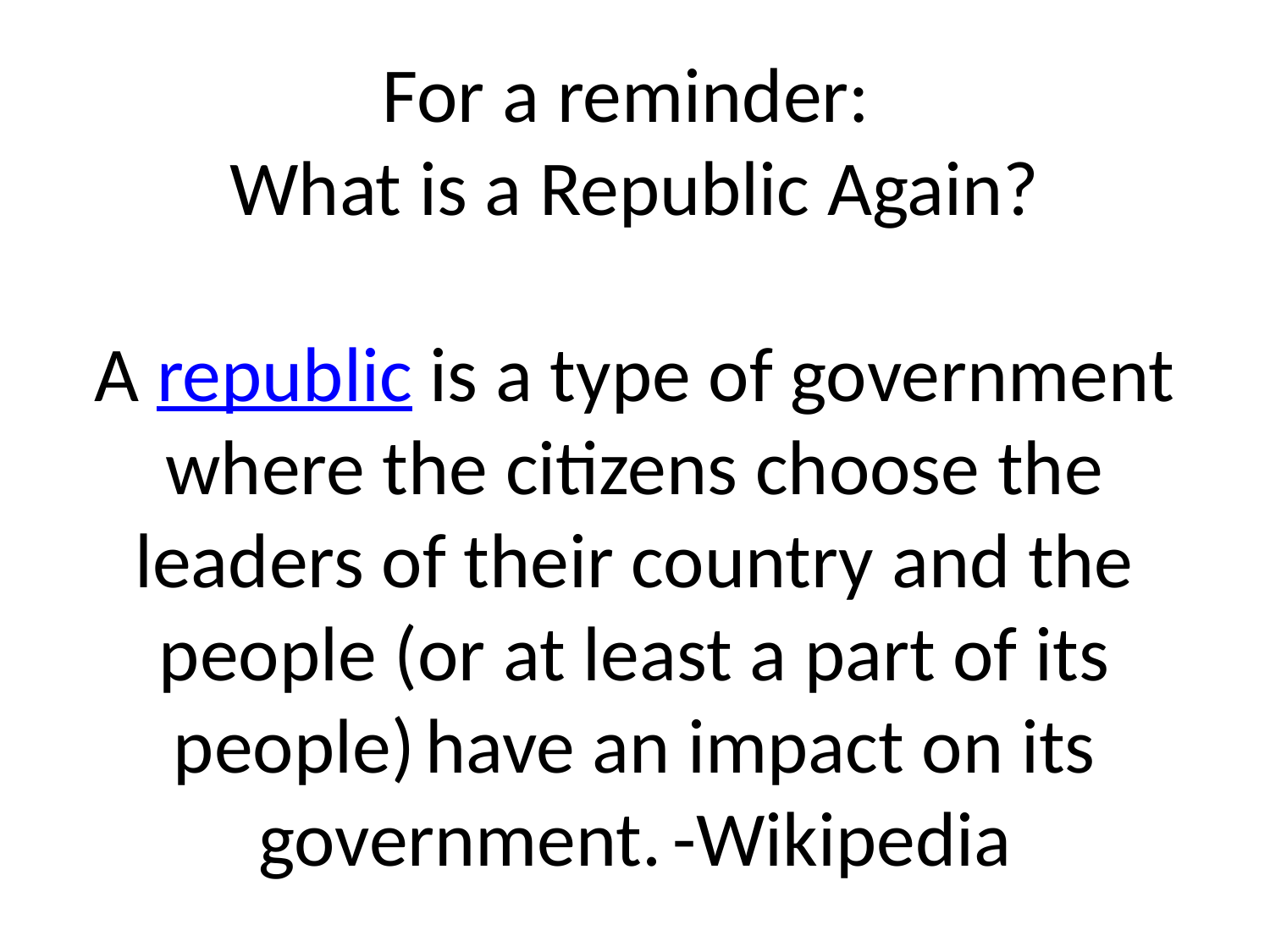

# For a reminder: What is a Republic Again? A republic is a type of government where the citizens choose the leaders of their country and the people (or at least a part of its people) have an impact on its government. -Wikipedia